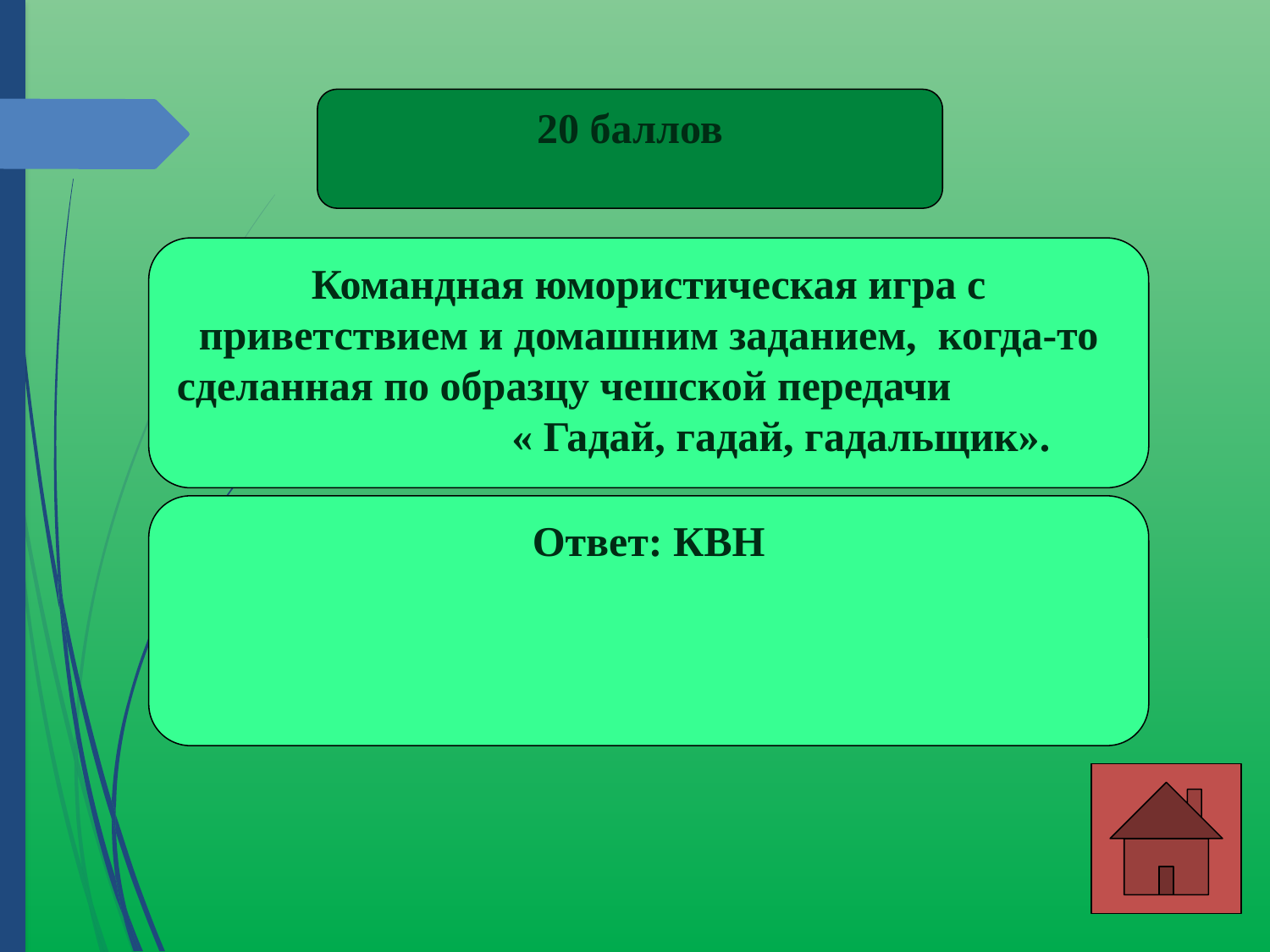

20 баллов
Командная юмористическая игра с приветствием и домашним заданием,  когда-то сделанная по образцу чешской передачи                                          « Гадай, гадай, гадальщик».
Ответ: КВН